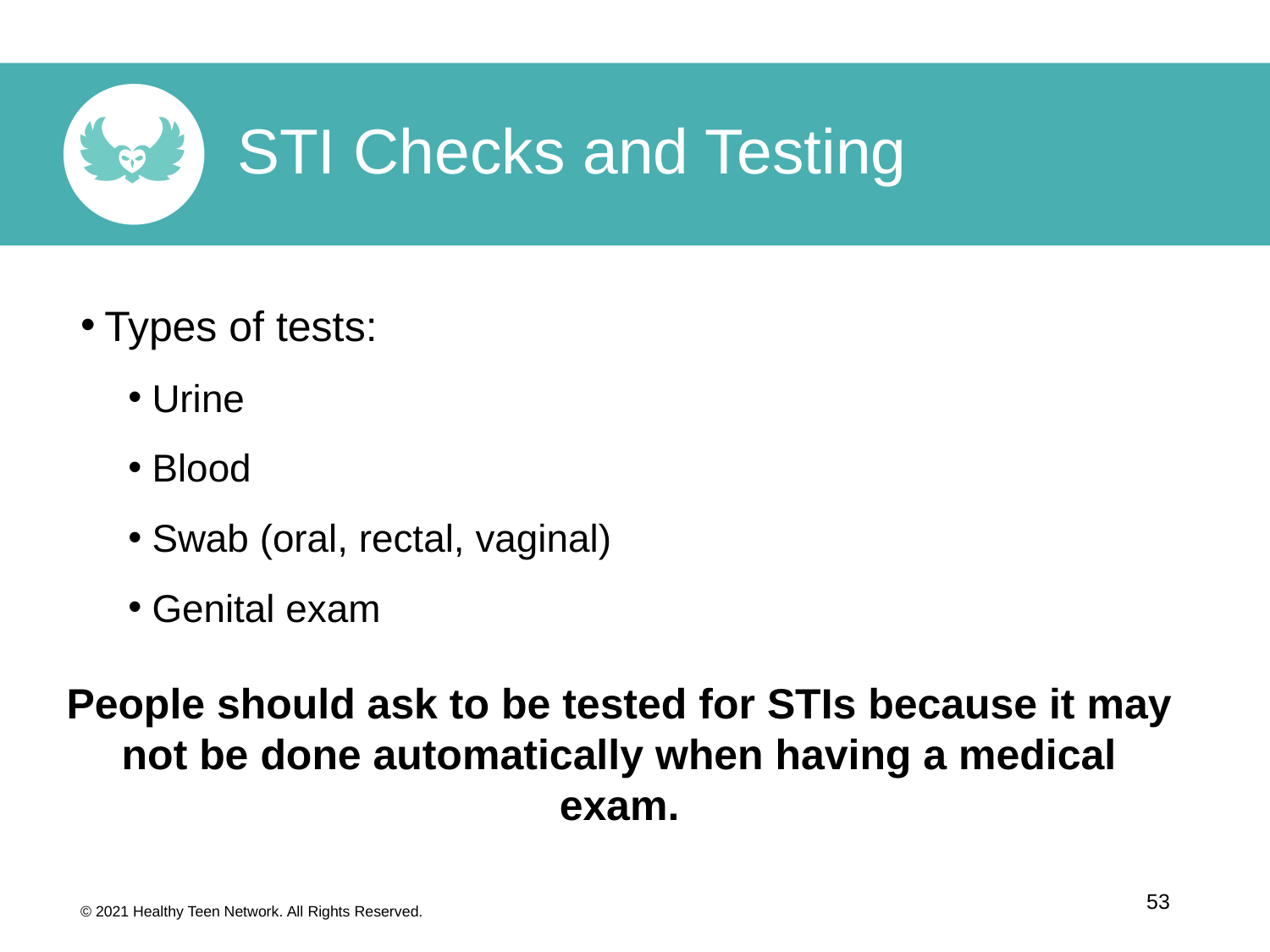

STI Checks and Testing
Types of tests:
Urine
Blood
Swab (oral, rectal, vaginal)
Genital exam

People should ask to be tested for STIs because it may not be done automatically when having a medical exam.